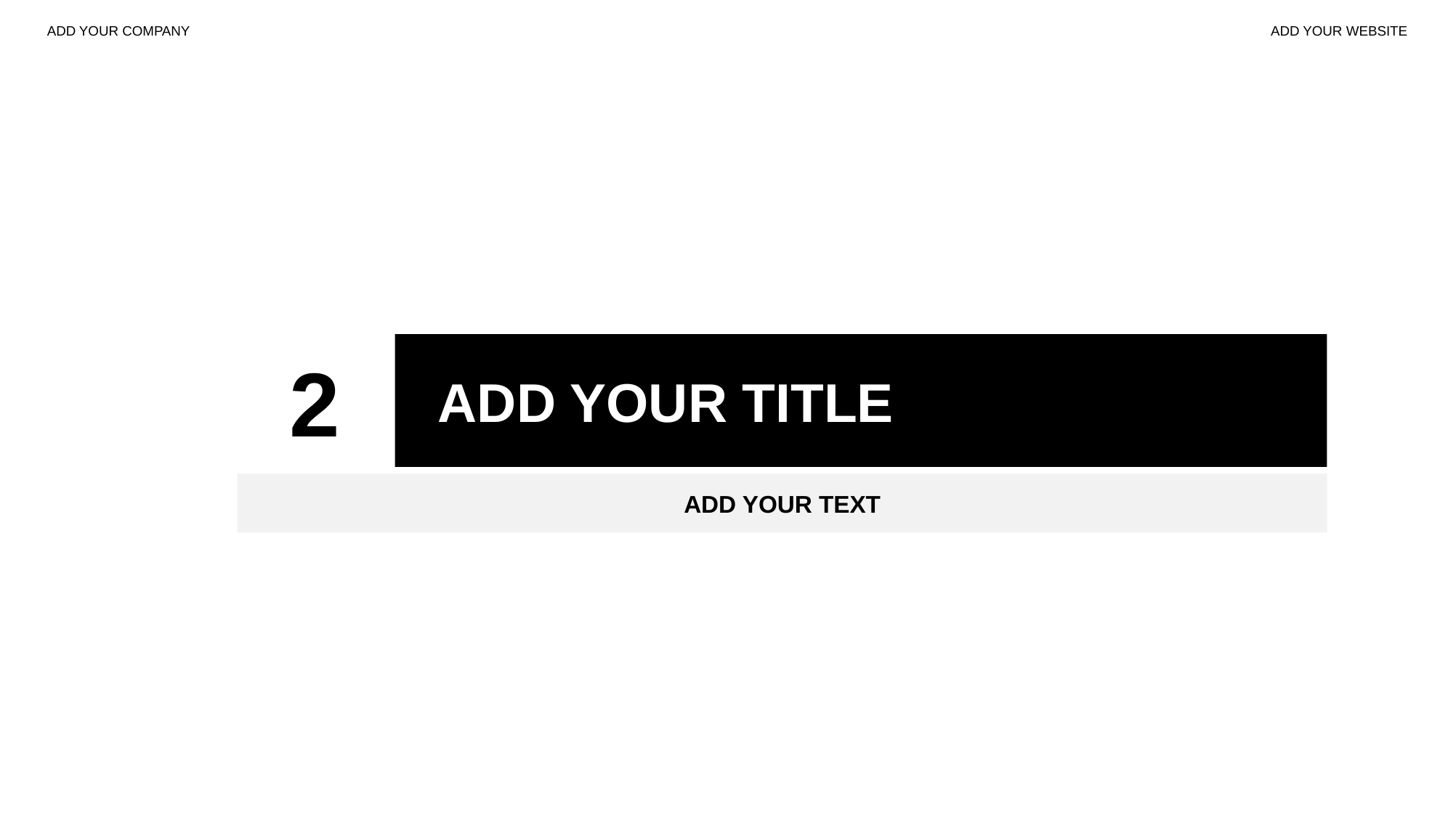

ADD YOUR COMPANY
ADD YOUR WEBSITE
2
ADD YOUR TITLE
ADD YOUR TEXT